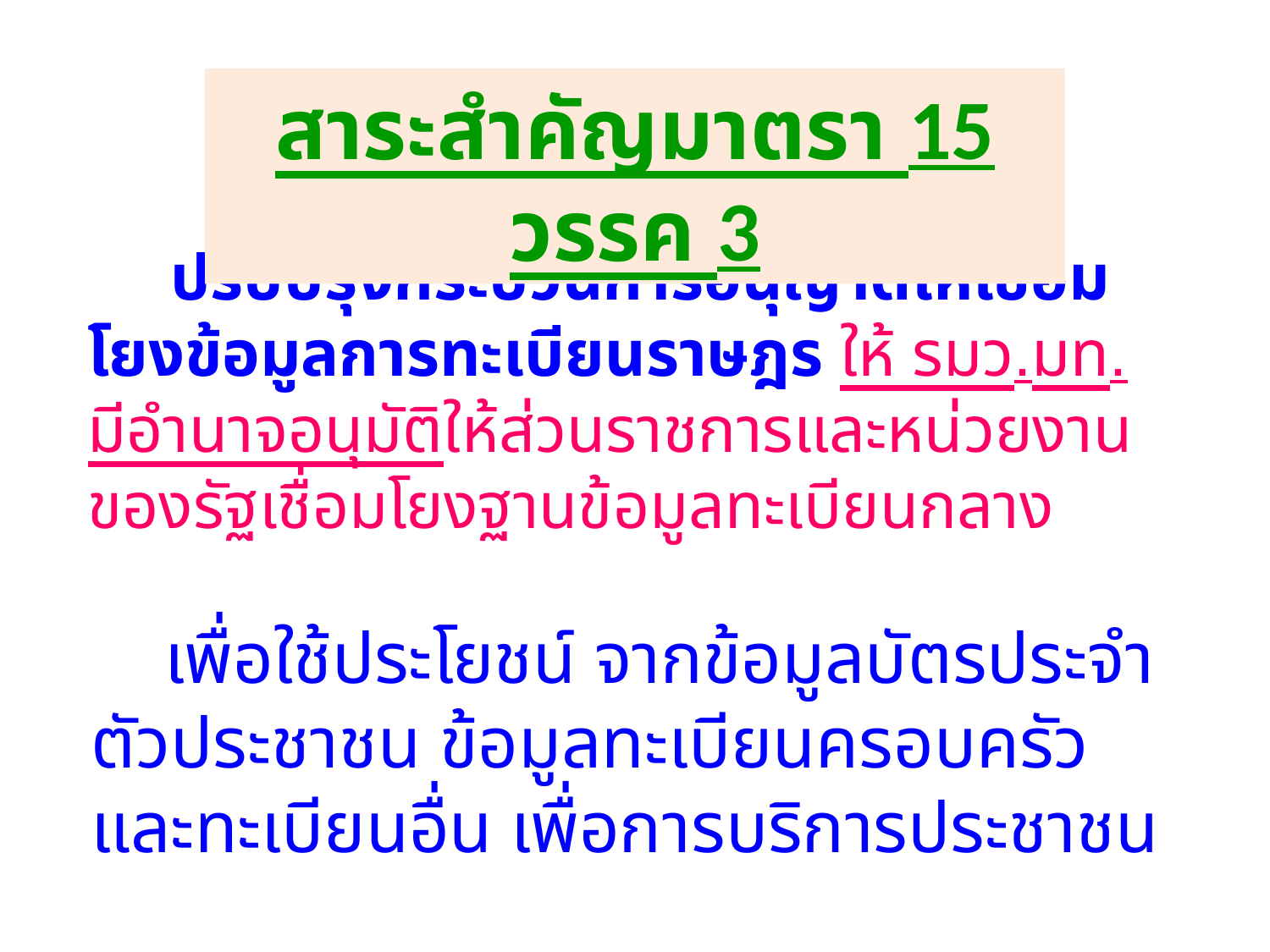

สาระสำคัญมาตรา 15 วรรค 3
# ปรับปรุงกระบวนการอนุญาตให้เชื่อมโยงข้อมูลการทะเบียนราษฎร ให้ รมว.มท. มีอำนาจอนุมัติให้ส่วนราชการและหน่วยงานของรัฐเชื่อมโยงฐานข้อมูลทะเบียนกลาง
    เพื่อใช้ประโยชน์ จากข้อมูลบัตรประจำตัวประชาชน ข้อมูลทะเบียนครอบครัว และทะเบียนอื่น เพื่อการบริการประชาชน